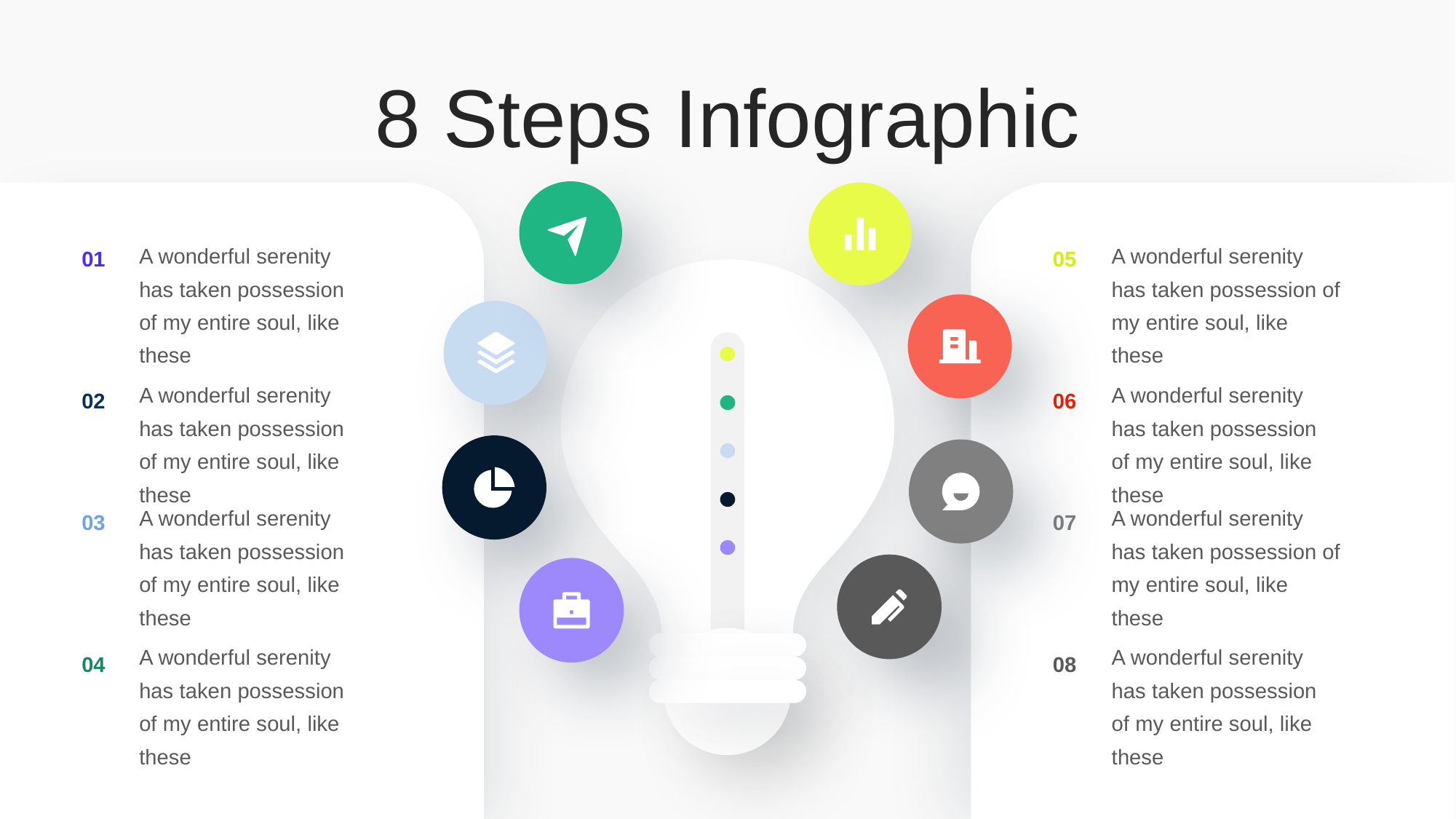

8 Steps Infographic

A wonderful serenity has taken possession of my entire soul, like these
A wonderful serenity has taken possession of my entire soul, like these
A wonderful serenity has taken possession of my entire soul, like these
A wonderful serenity has taken possession of my entire soul, like these
A wonderful serenity has taken possession of my entire soul, like these
A wonderful serenity has taken possession of my entire soul, like these
A wonderful serenity has taken possession of my entire soul, like these
A wonderful serenity has taken possession of my entire soul, like these
01
02
03
04
05
06
07
08